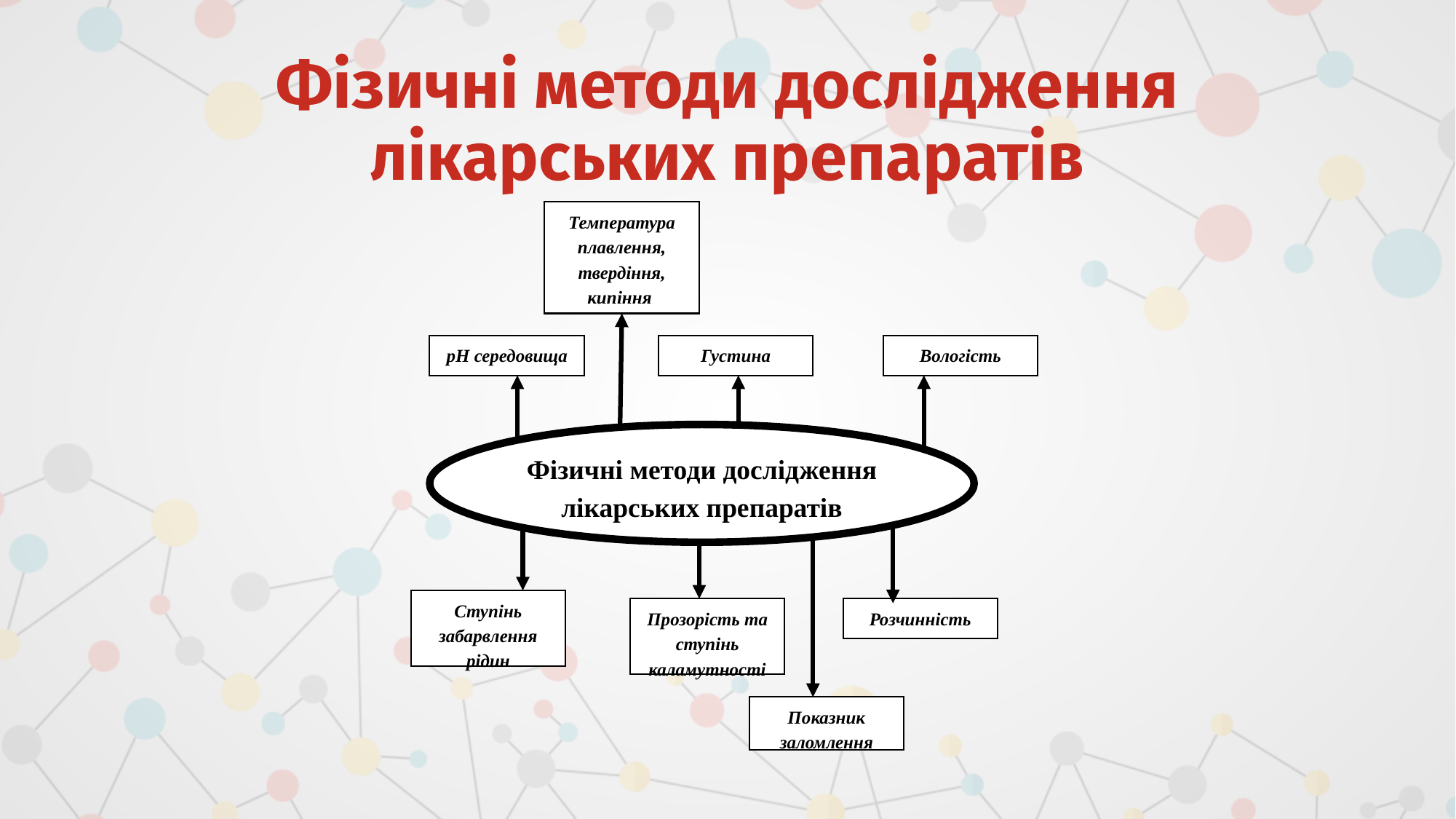

# Фізичні методи дослідження лікарських препаратів
Температура плавлення, твердіння, кипіння
рН середовища
Густина
Вологість
Фізичні методи дослідження лікарських препаратів

Ступінь забарвлення рідин
Прозорість та ступінь каламутності
Розчинність
Показник заломлення